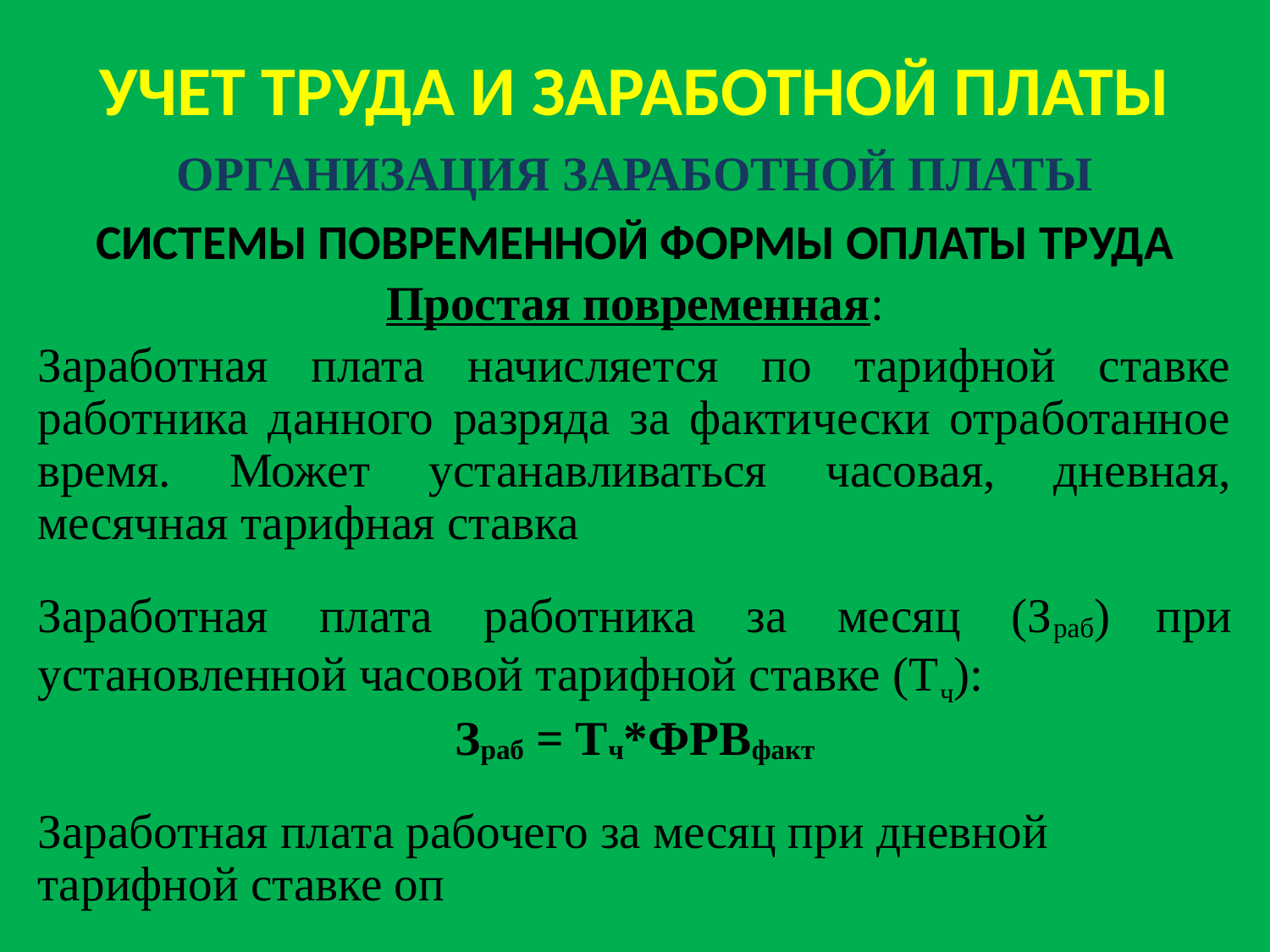

# УЧЕТ ТРУДА И ЗАРАБОТНОЙ ПЛАТЫ
ОРГАНИЗАЦИЯ ЗАРАБОТНОЙ ПЛАТЫ
СИСТЕМЫ ПОВРЕМЕННОЙ ФОРМЫ ОПЛАТЫ ТРУДА
Простая повременная:
Заработная плата начисляется по тарифной ставке работника данного разряда за фактически отработанное время. Может устанавливаться часовая, дневная, месячная тарифная ставка

Заработная плата работника за месяц (Зраб) при установленной часовой тарифной ставке (Тч):
Зраб = Тч*ФРВфакт

Заработная плата рабочего за месяц при дневной тарифной ставке оп